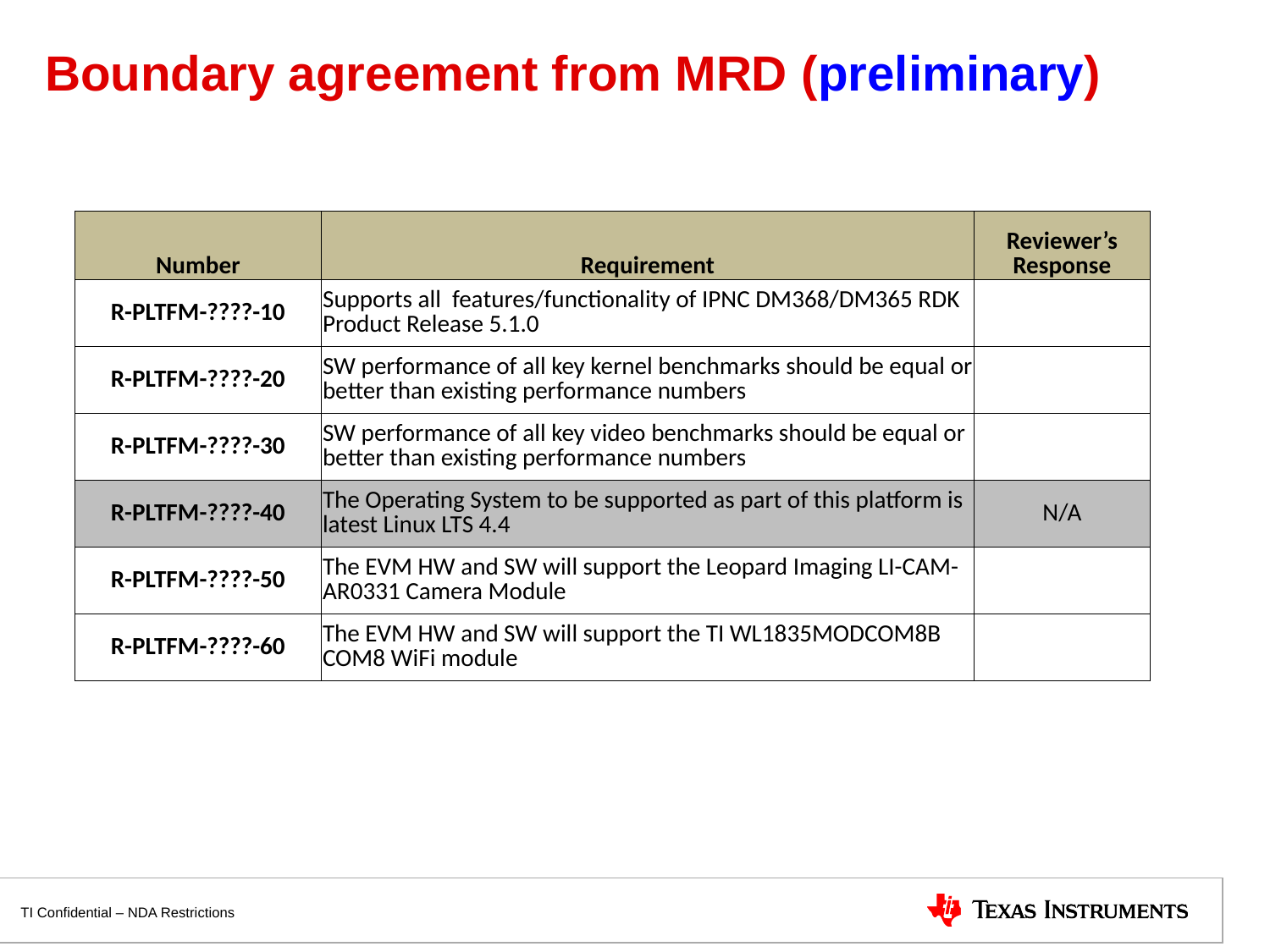

# Boundary agreement from MRD (preliminary)
| Number | Requirement | Reviewer’s Response |
| --- | --- | --- |
| R-PLTFM-????-10 | Supports all features/functionality of IPNC DM368/DM365 RDK Product Release 5.1.0 |  |
| R-PLTFM-????-20 | SW performance of all key kernel benchmarks should be equal or better than existing performance numbers |  |
| R-PLTFM-????-30 | SW performance of all key video benchmarks should be equal or better than existing performance numbers |  |
| R-PLTFM-????-40 | The Operating System to be supported as part of this platform is latest Linux LTS 4.4 | N/A |
| R-PLTFM-????-50 | The EVM HW and SW will support the Leopard Imaging LI-CAM-AR0331 Camera Module |  |
| R-PLTFM-????-60 | The EVM HW and SW will support the TI WL1835MODCOM8B COM8 WiFi module |  |